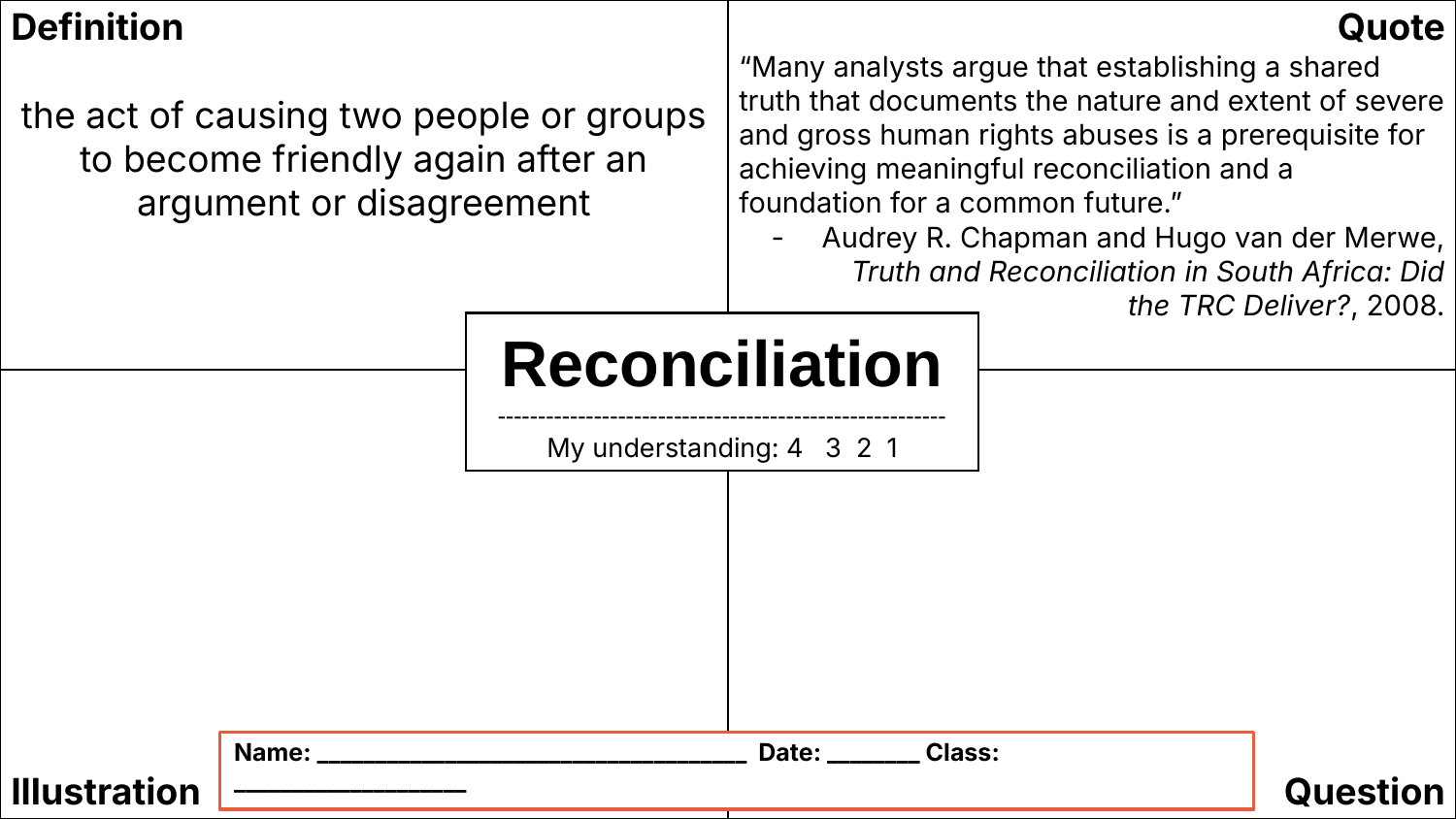

| Definition the act of causing two people or groups to become friendly again after an argument or disagreement | Quote “Many analysts argue that establishing a shared truth that documents the nature and extent of severe and gross human rights abuses is a prerequisite for achieving meaningful reconciliation and a foundation for a common future.” Audrey R. Chapman and Hugo van der Merwe, Truth and Reconciliation in South Africa: Did the TRC Deliver?, 2008. |
| --- | --- |
| Illustration | Question |
Reconciliation
--------------------------------------------------------
My understanding: 4   3  2  1
Name: _____________________________________  Date: ________ Class: ____________________